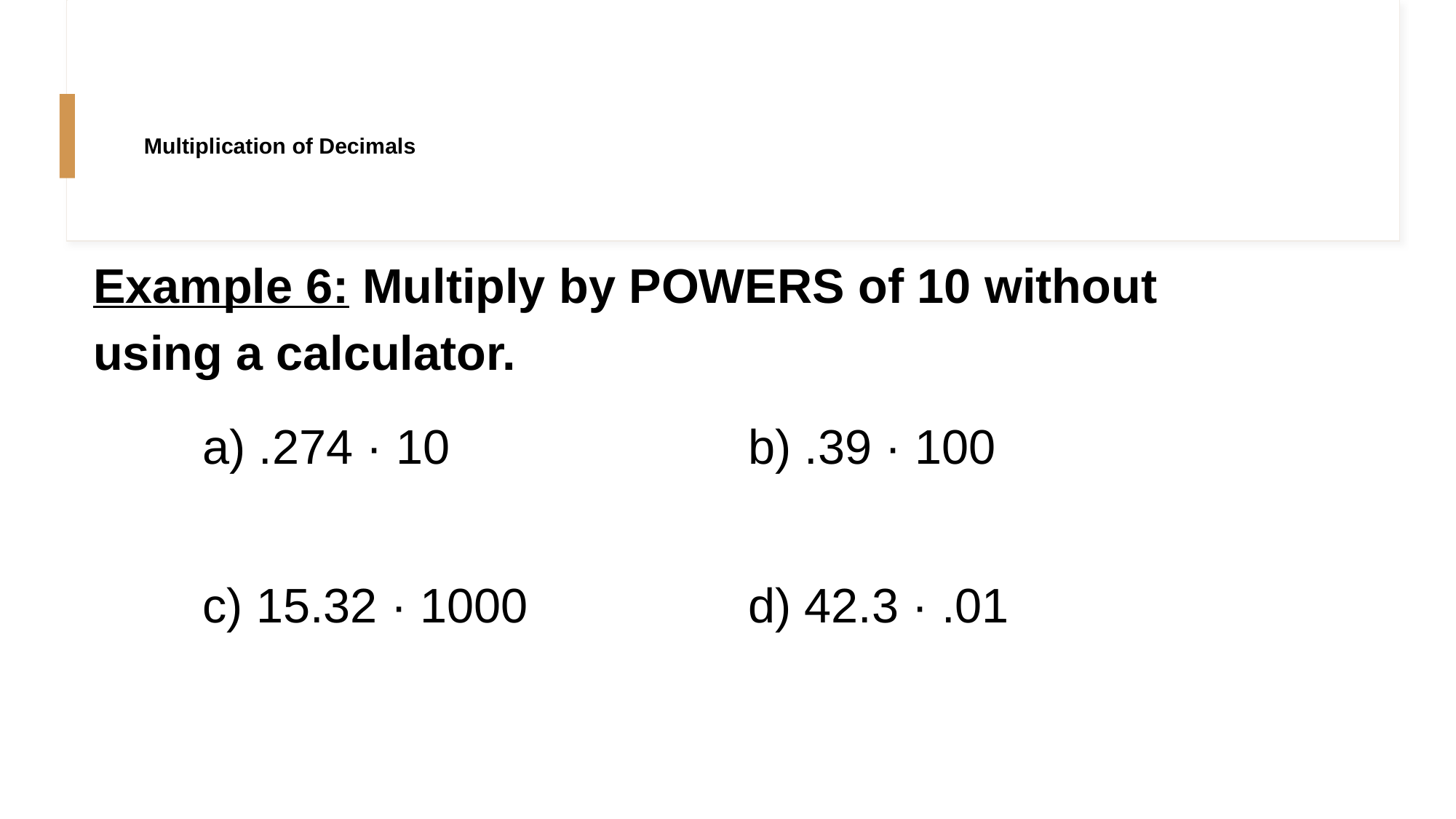

# Multiplication of Decimals
Example 6: Multiply by POWERS of 10 without using a calculator.
	a) .274 · 10			b) .39 · 100

	c) 15.32 · 1000			d) 42.3 · .01